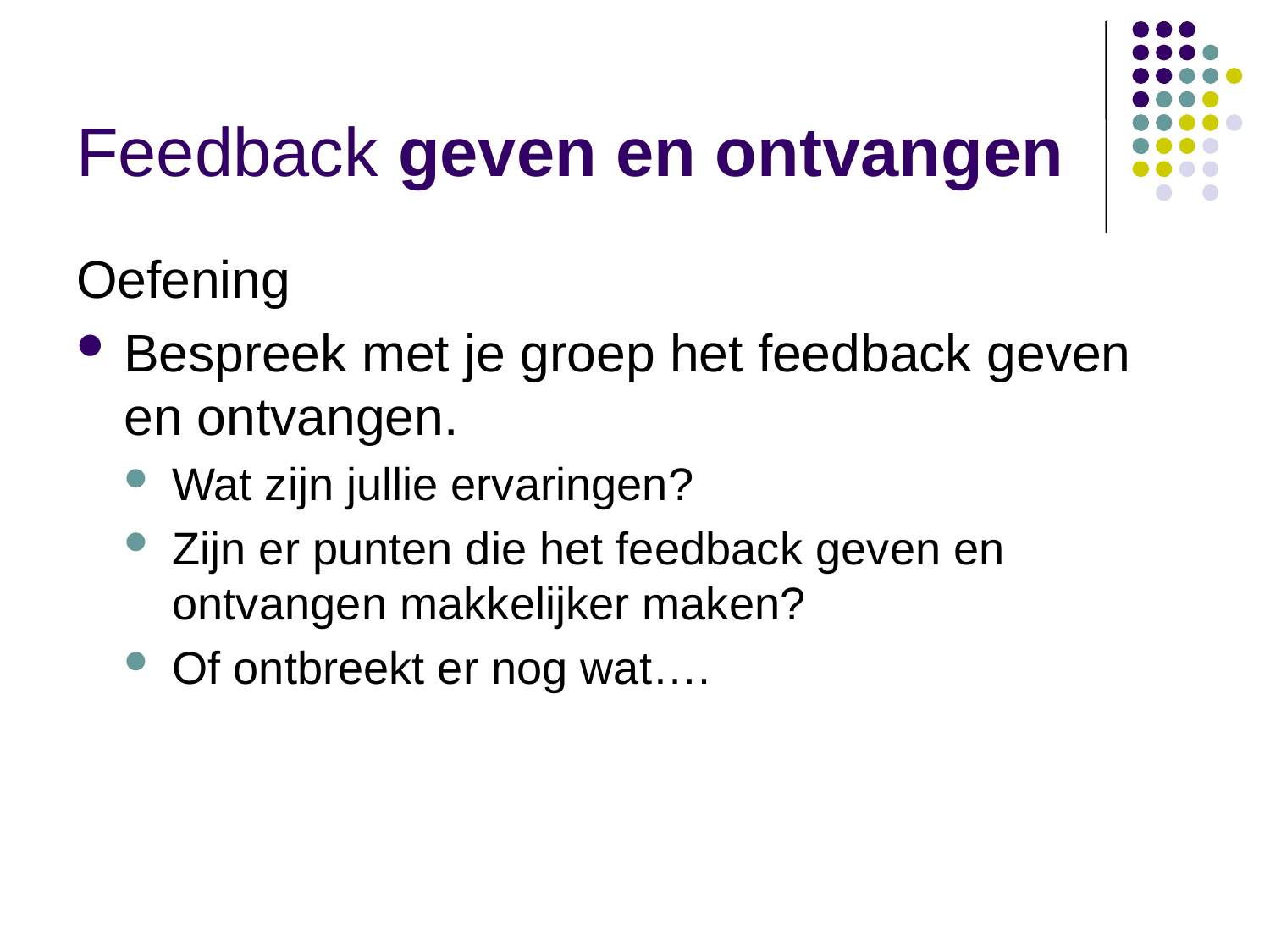

# Feedback geven en ontvangen
Oefening
Bespreek met je groep het feedback geven en ontvangen.
Wat zijn jullie ervaringen?
Zijn er punten die het feedback geven en ontvangen makkelijker maken?
Of ontbreekt er nog wat….